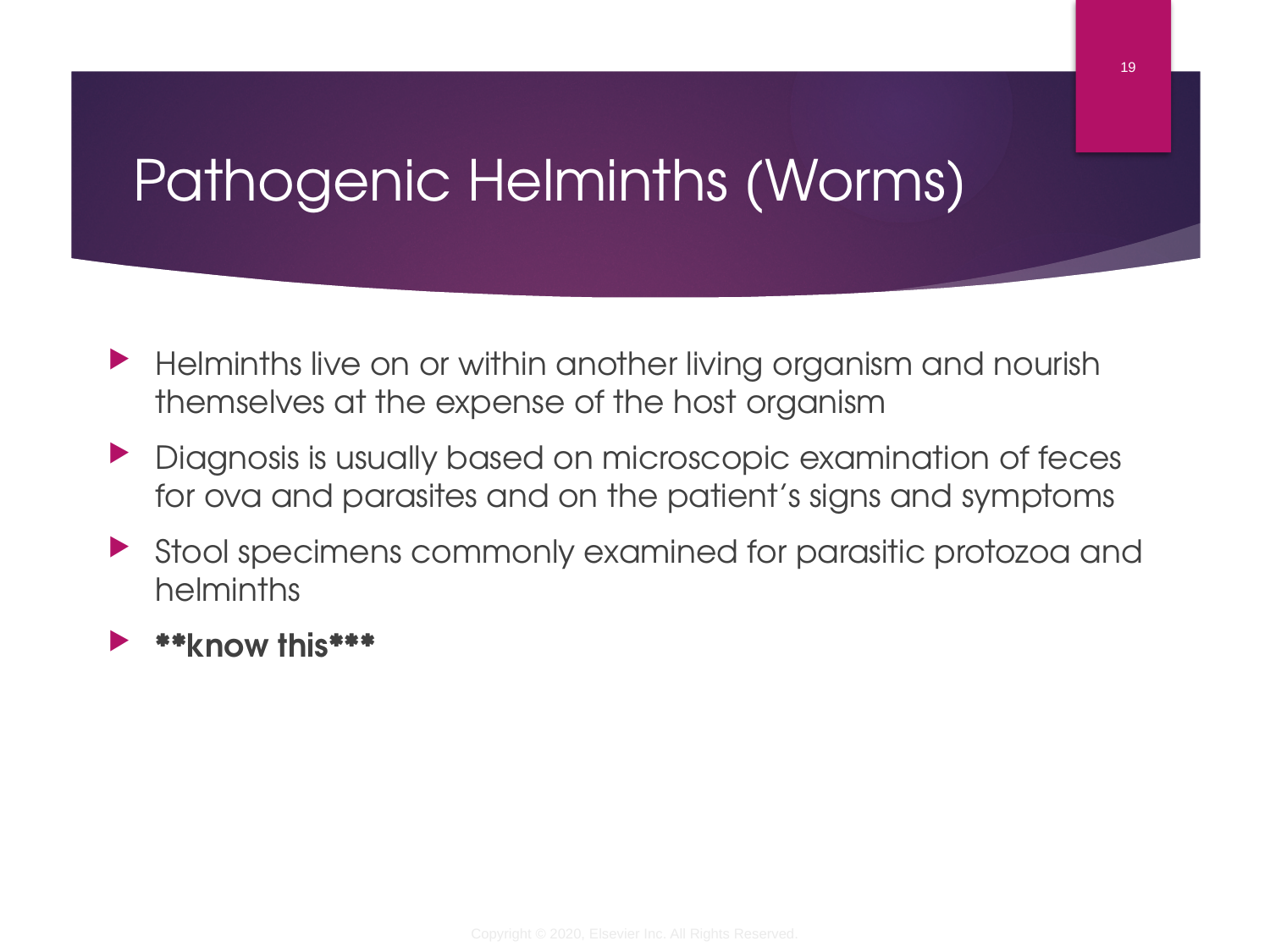

19

# Pathogenic Helminths (Worms)
Helminths live on or within another living organism and nourish themselves at the expense of the host organism
Diagnosis is usually based on microscopic examination of feces for ova and parasites and on the patient’s signs and symptoms
Stool specimens commonly examined for parasitic protozoa and helminths
**know this***